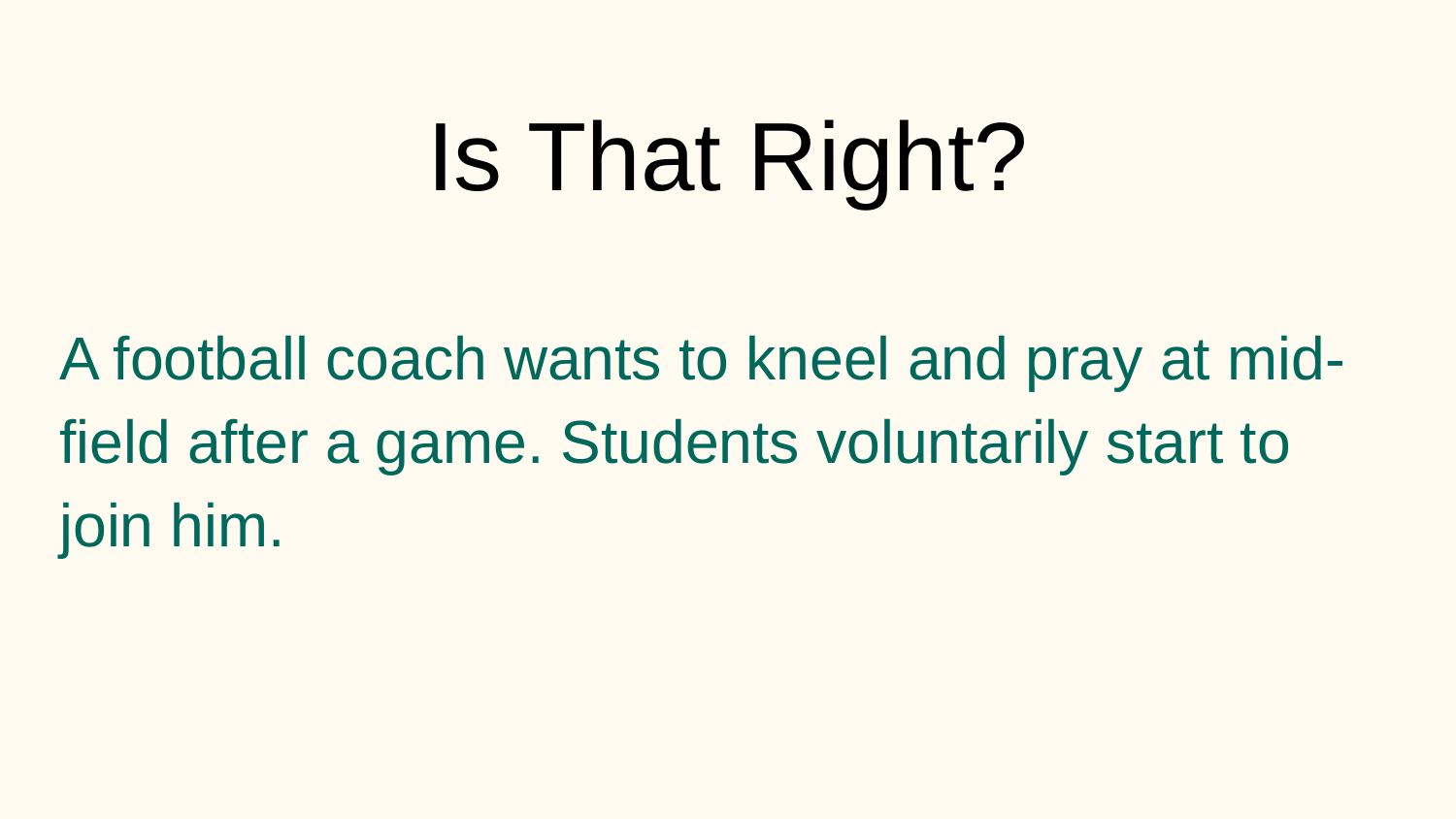

# Is That Right?
A football coach wants to kneel and pray at mid-field after a game. Students voluntarily start to join him.